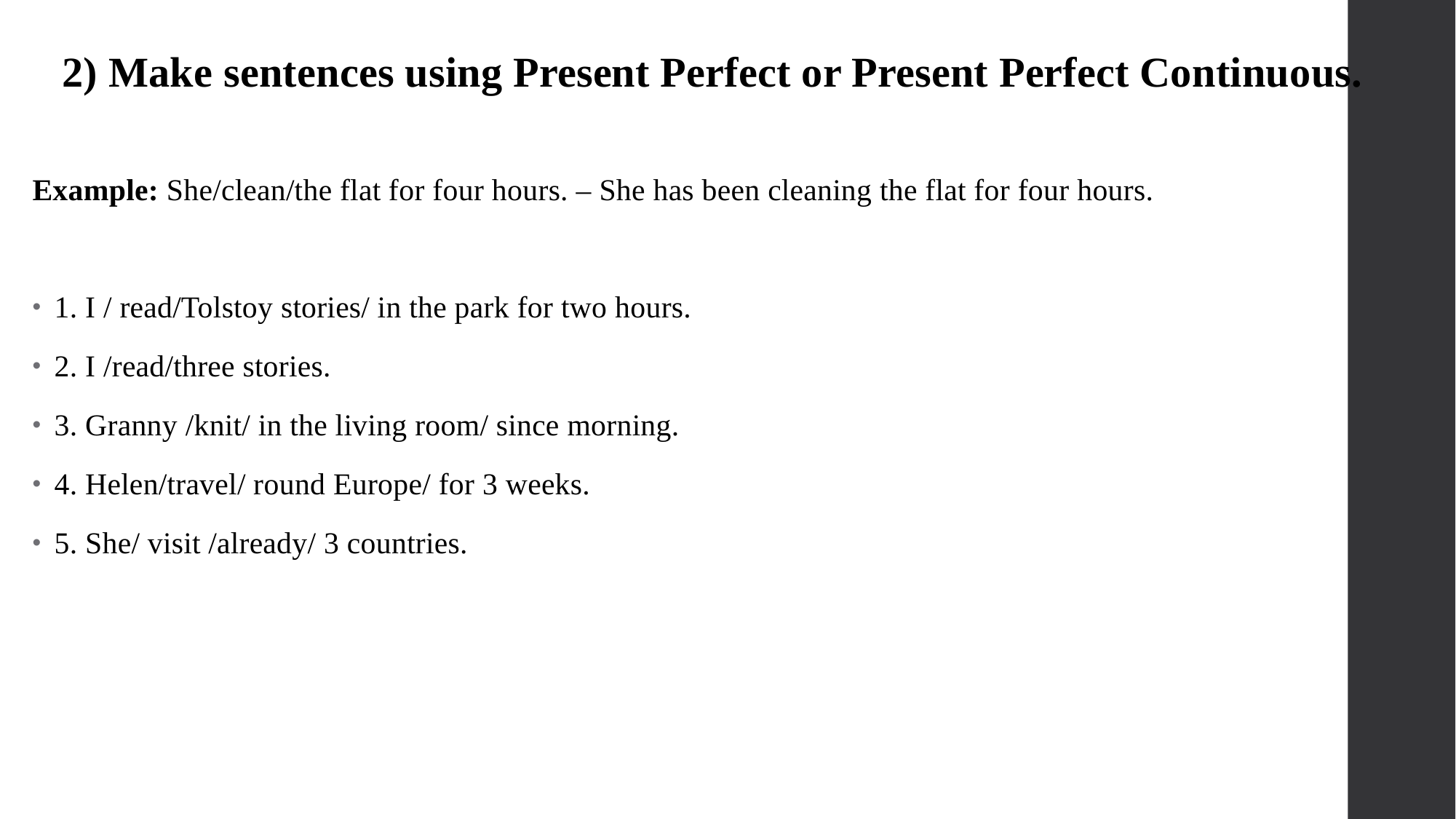

# 2) Make sentences using Present Perfect or Present Perfect Continuous.
Example: She/clean/the flat for four hours. – She has been cleaning the flat for four hours.

1. I / read/Tolstoy stories/ in the park for two hours.
2. I /read/three stories.
3. Granny /knit/ in the living room/ since morning.
4. Helen/travel/ round Europe/ for 3 weeks.
5. She/ visit /already/ 3 countries.